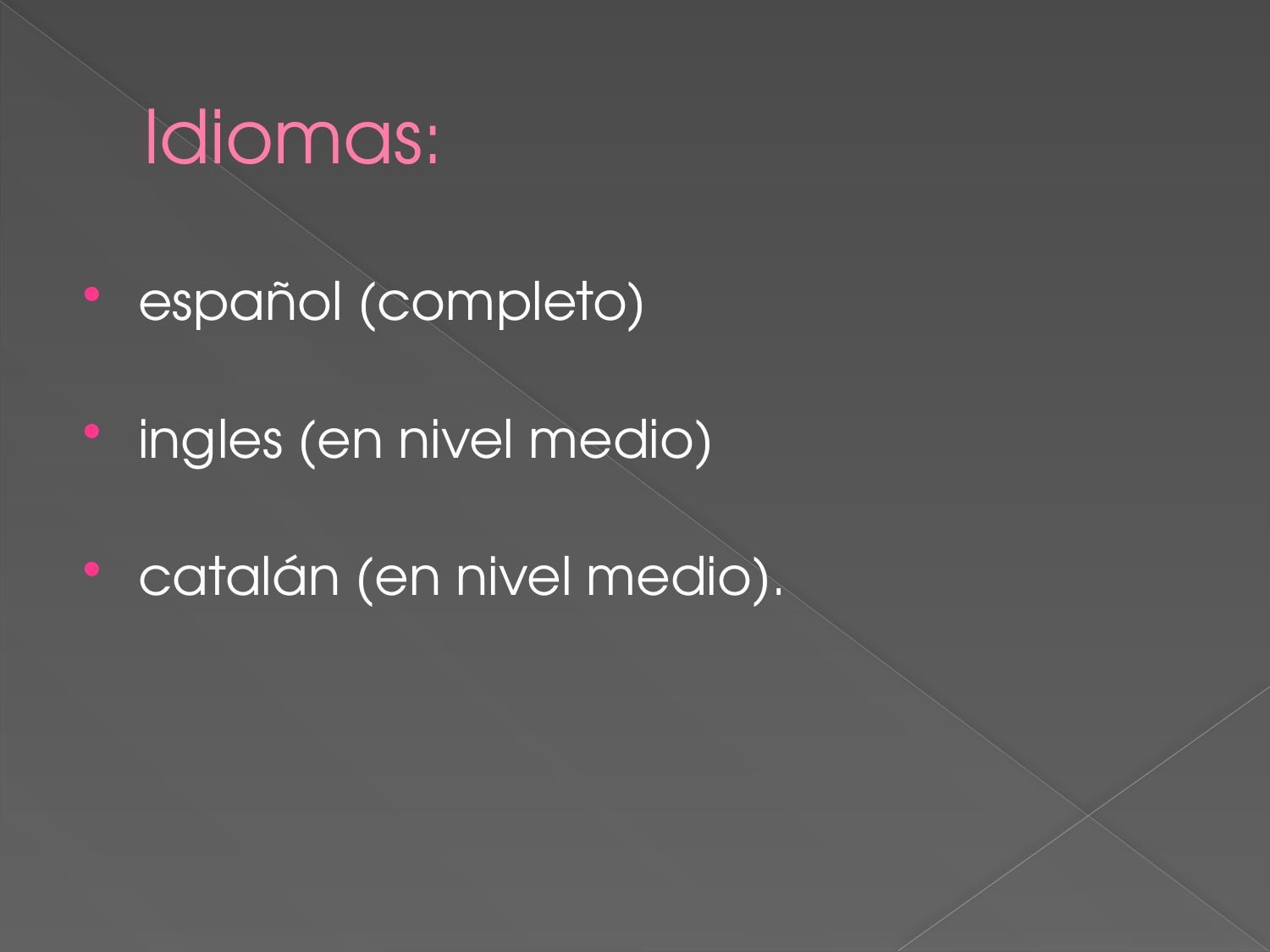

# Idiomas:
español (completo)
ingles (en nivel medio)
catalán (en nivel medio).